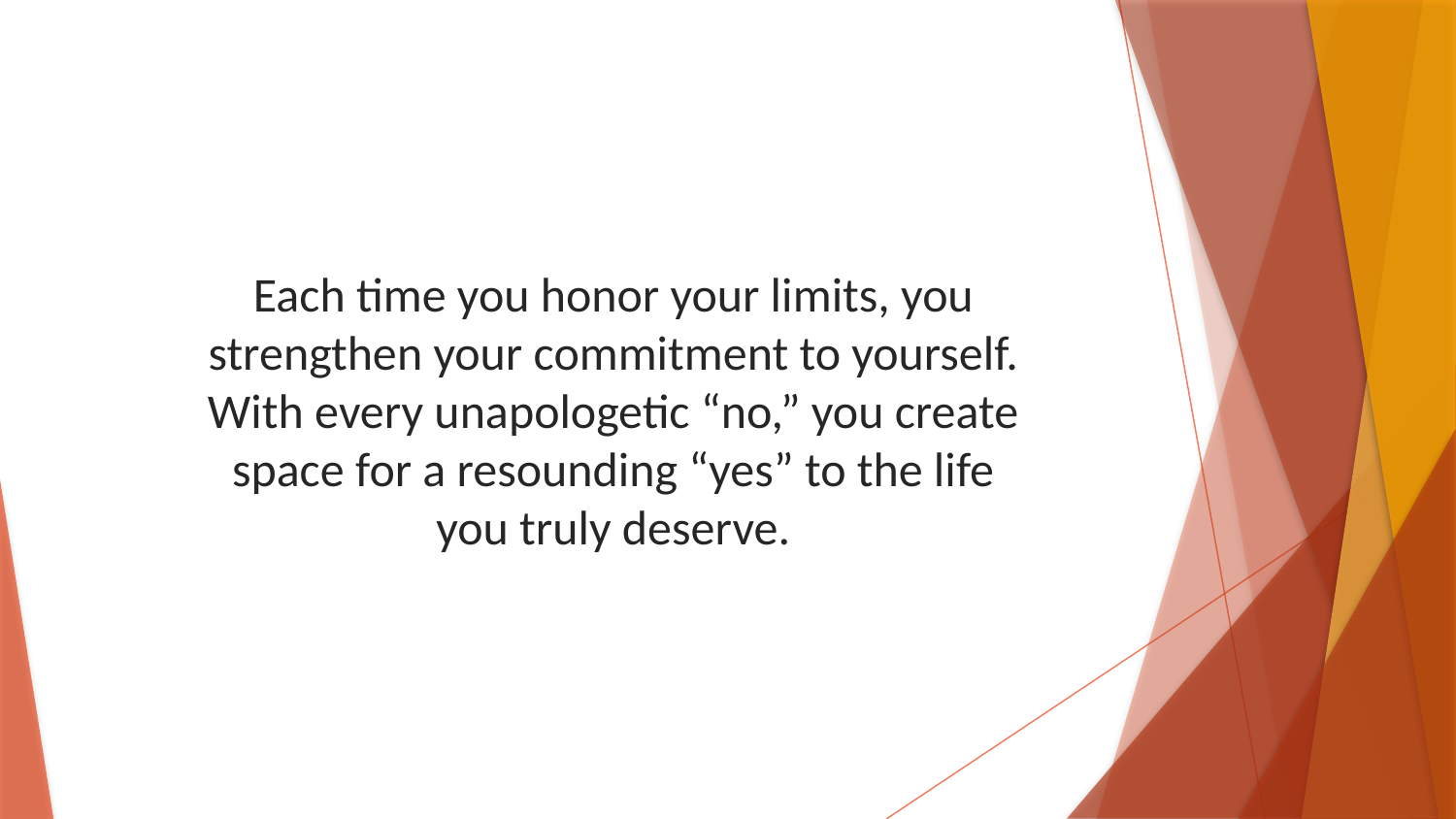

Each time you honor your limits, you strengthen your commitment to yourself. With every unapologetic “no,” you create space for a resounding “yes” to the life you truly deserve.